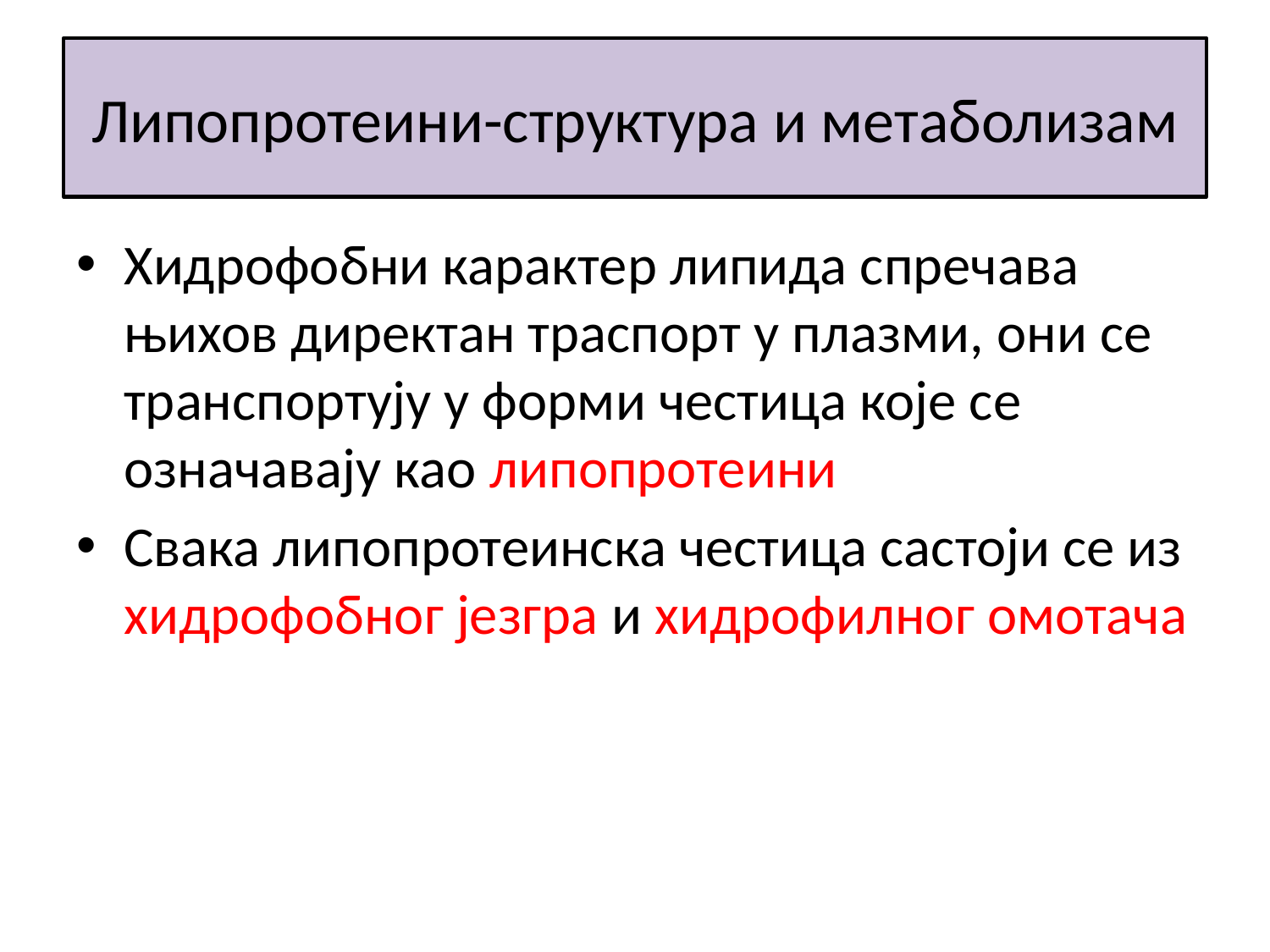

# Липопротеини-структура и метаболизам
Хидрофобни карактер липида спречава њихов директан траспорт у плазми, они се транспортују у форми честица које се означавају као липопротеини
Свака липопротеинска честица састоји се из хидрофобног језгра и хидрофилног омотача